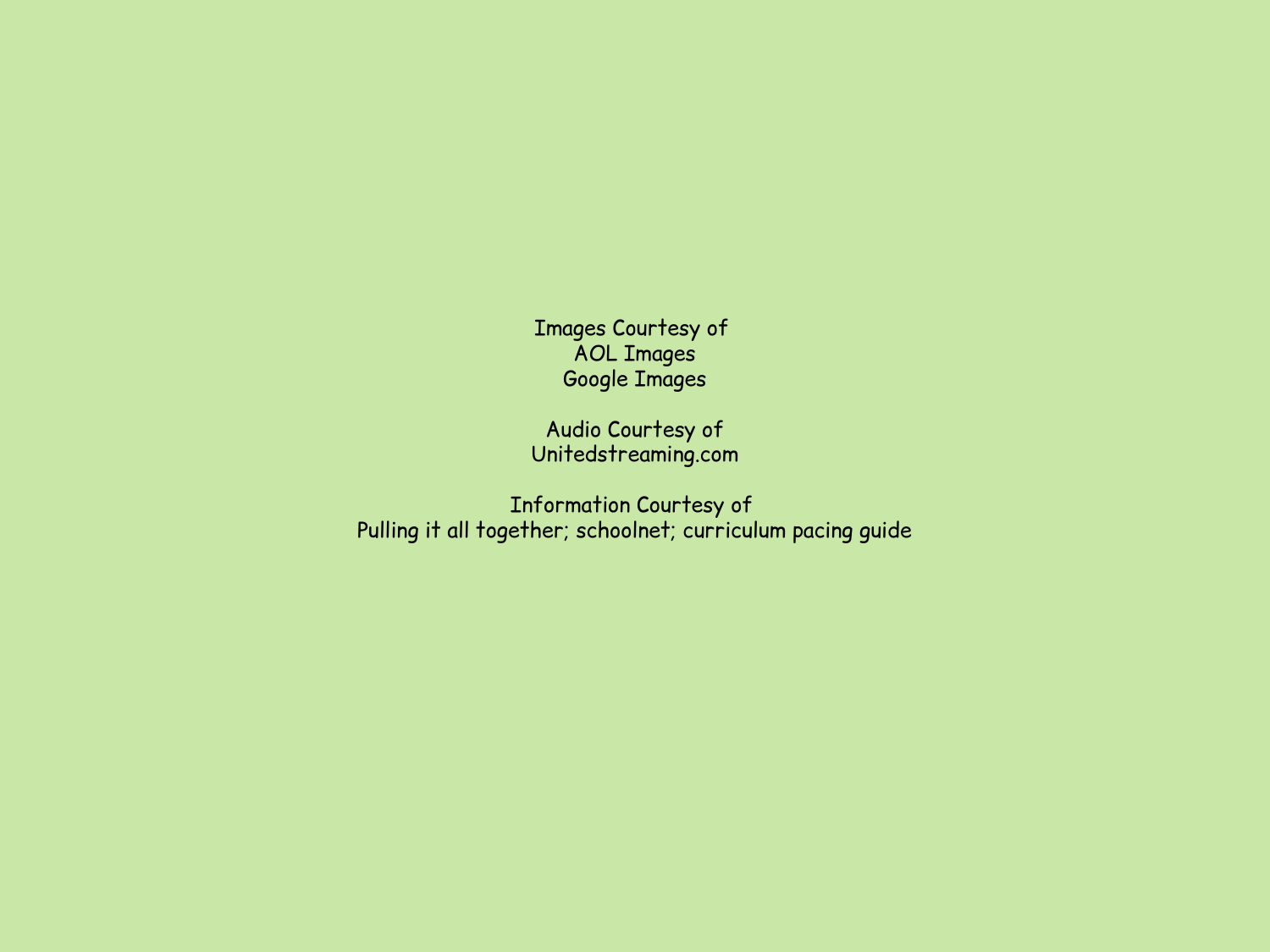

# Images Courtesy of AOL Images Google Images Audio Courtesy of Unitedstreaming.com Information Courtesy of Pulling it all together; schoolnet; curriculum pacing guide